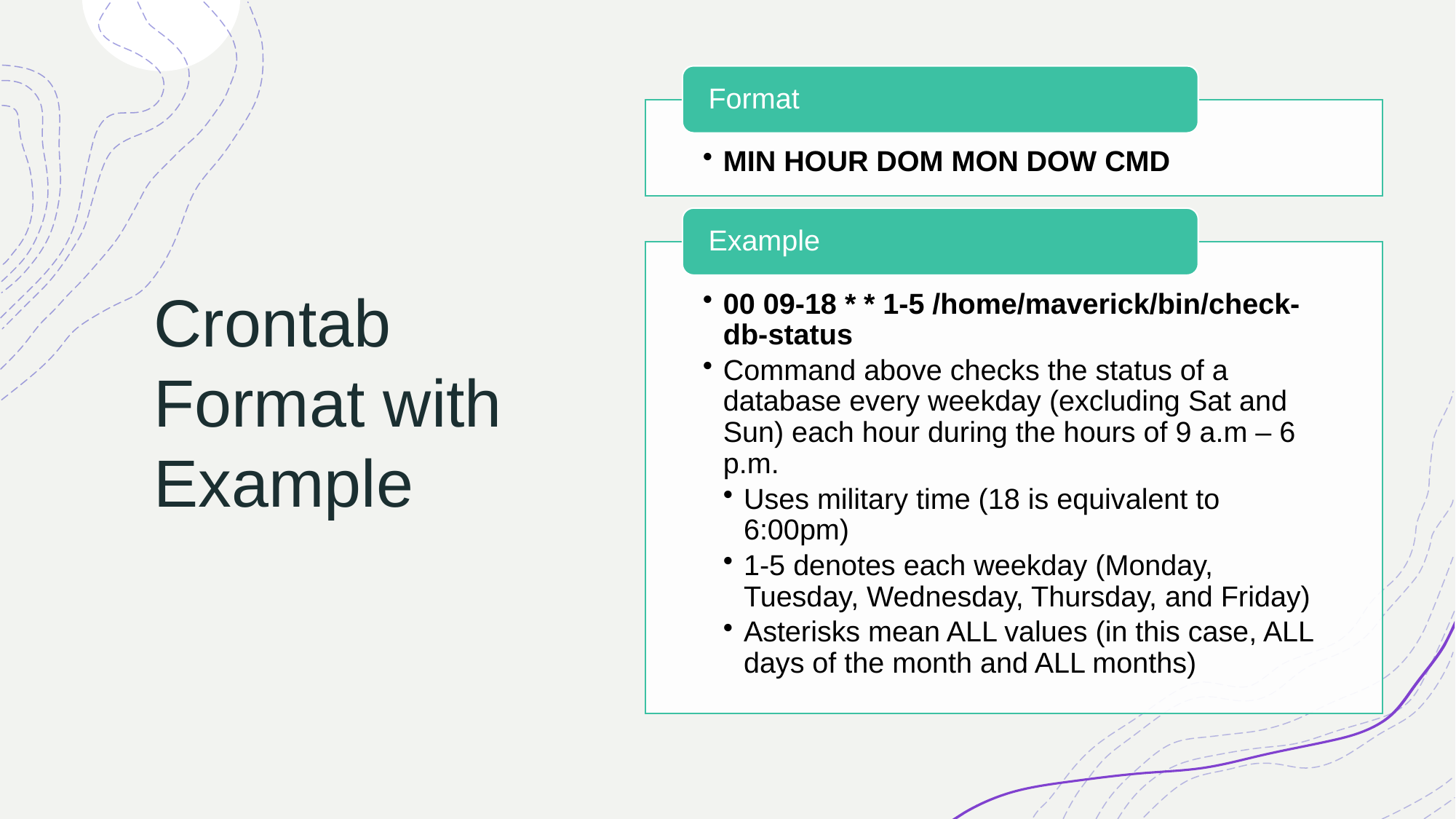

MIN HOUR DOM MON DOW CMD
Format
00 09-18 * * 1-5 /home/maverick/bin/check-db-status
Command above checks the status of a database every weekday (excluding Sat and Sun) each hour during the hours of 9 a.m – 6 p.m.
Uses military time (18 is equivalent to 6:00pm)
1-5 denotes each weekday (Monday, Tuesday, Wednesday, Thursday, and Friday)
Asterisks mean ALL values (in this case, ALL days of the month and ALL months)
Example
# Crontab Format with Example